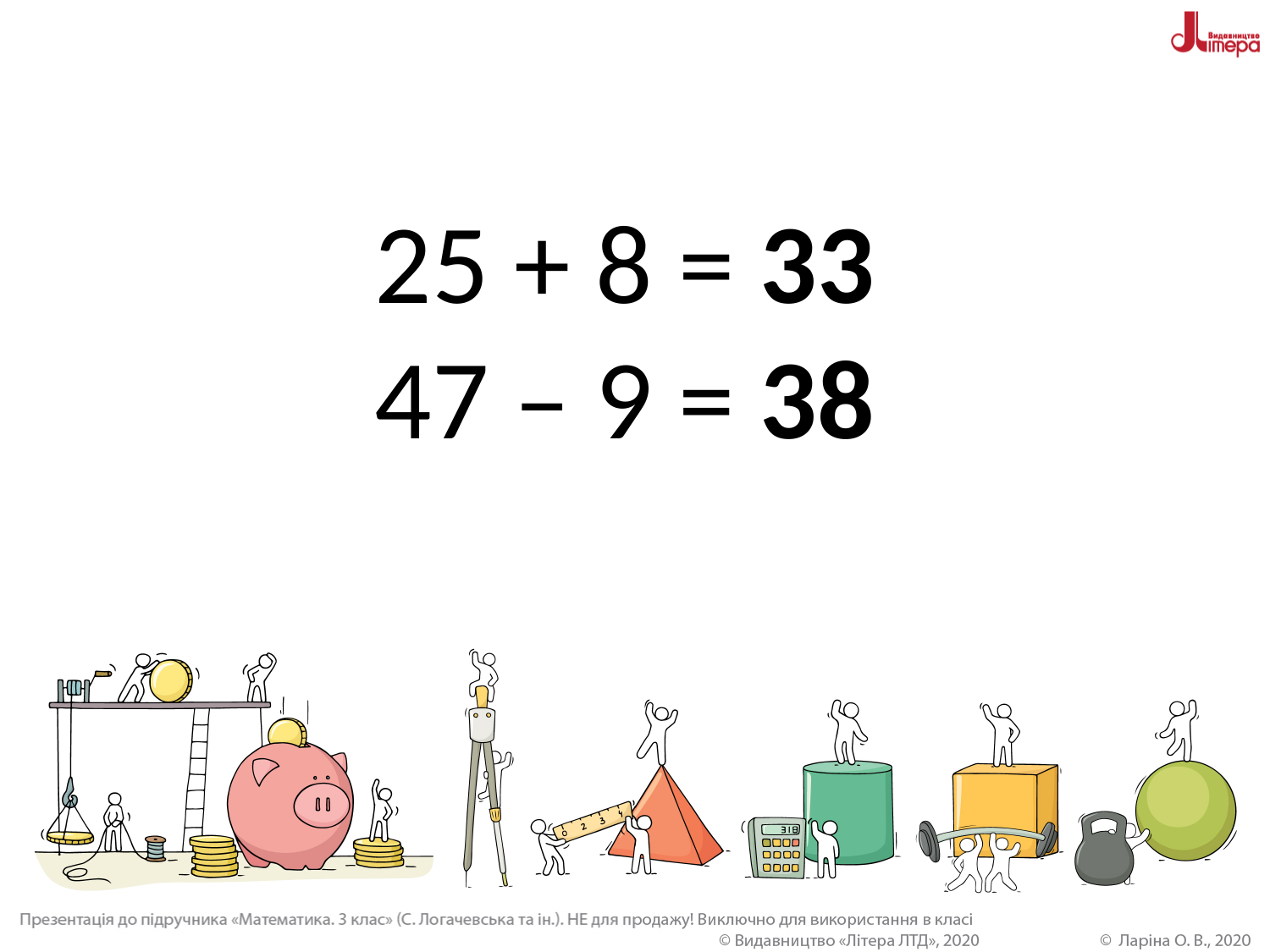

# 25 + 8 = 33 47 – 9 = 38